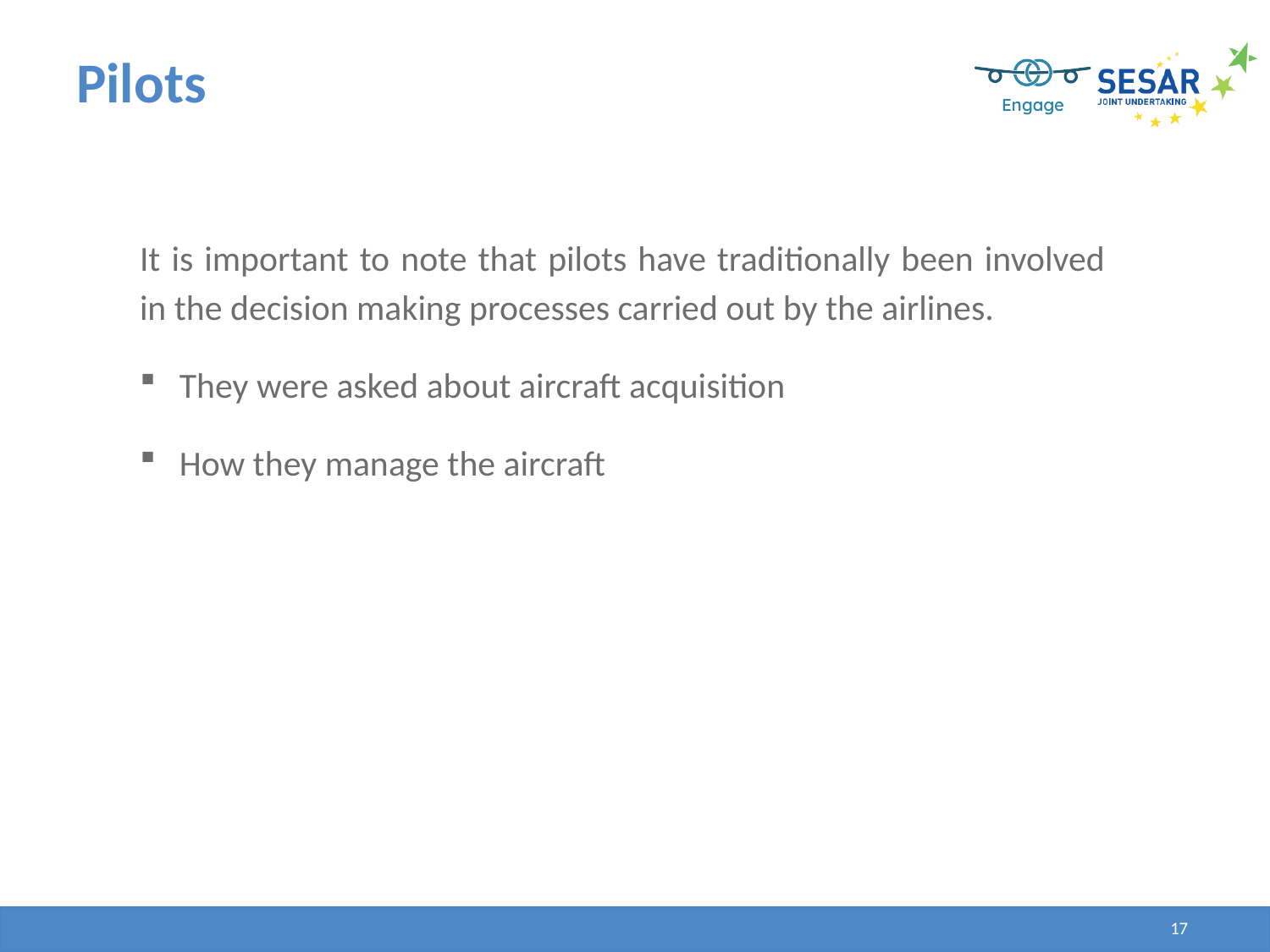

# Pilots
It is important to note that pilots have traditionally been involved in the decision making processes carried out by the airlines.
They were asked about aircraft acquisition
How they manage the aircraft

17